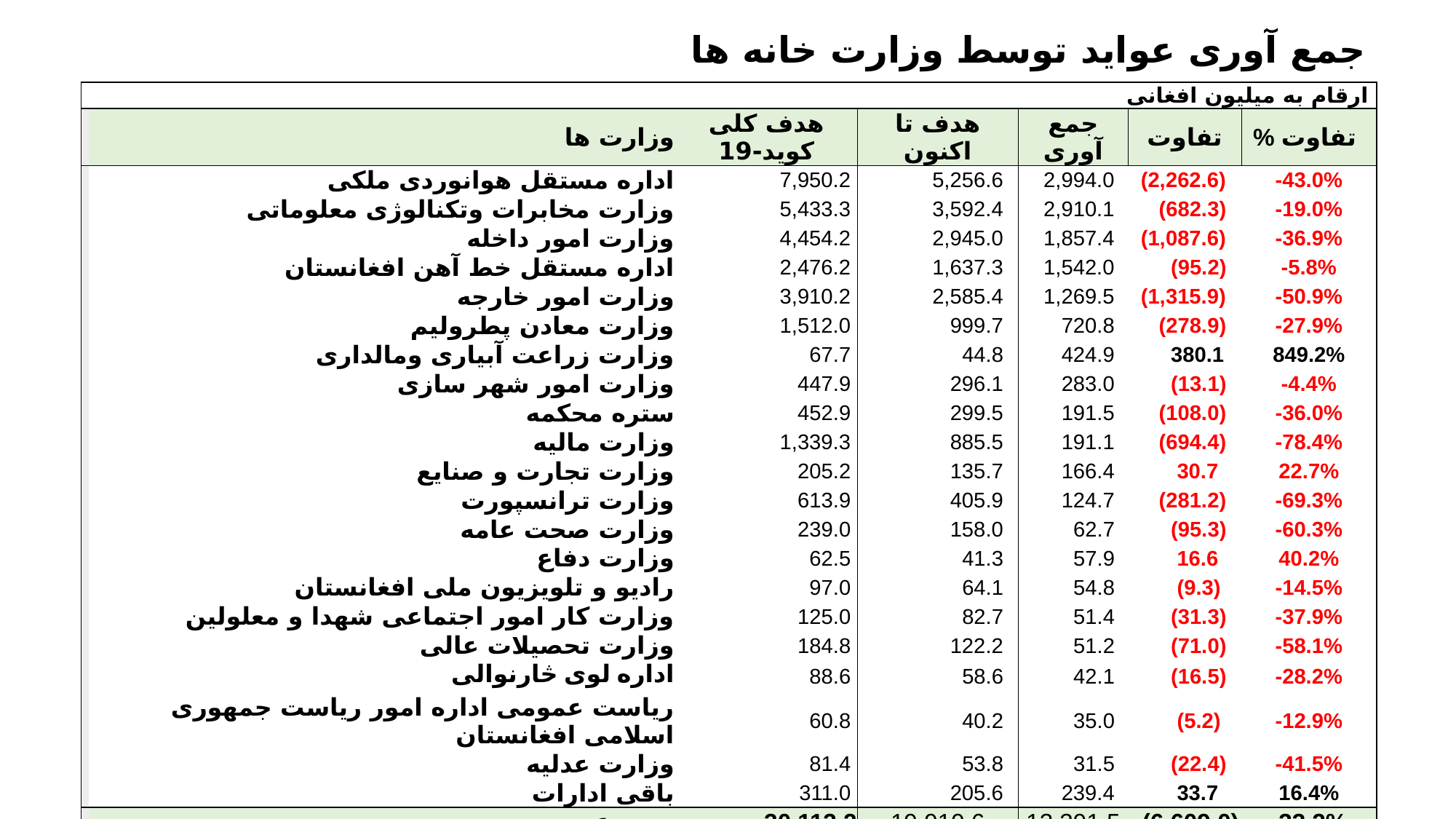

جمع آوری عواید توسط وزارت خانه ها
| ارقام به میلیون افغانی |  |  |  |  |  |  |
| --- | --- | --- | --- | --- | --- | --- |
|  | وزارت ها | هدف کلی کوید-19 | هدف تا اکنون | جمع آوری | تفاوت | % تفاوت |
|  | اداره مستقل هوانوردی ملکی | 7,950.2 | 5,256.6 | 2,994.0 | (2,262.6) | -43.0% |
|  | وزارت مخابرات وتکنالوژی معلوماتی | 5,433.3 | 3,592.4 | 2,910.1 | (682.3) | -19.0% |
|  | وزارت امور داخله | 4,454.2 | 2,945.0 | 1,857.4 | (1,087.6) | -36.9% |
|  | اداره مستقل خط آهن افغانستان | 2,476.2 | 1,637.3 | 1,542.0 | (95.2) | -5.8% |
|  | وزارت امور خارجه | 3,910.2 | 2,585.4 | 1,269.5 | (1,315.9) | -50.9% |
|  | وزارت معادن پطرولیم | 1,512.0 | 999.7 | 720.8 | (278.9) | -27.9% |
|  | وزارت زراعت آبیاری ومالداری | 67.7 | 44.8 | 424.9 | 380.1 | 849.2% |
|  | وزارت امور شهر سازی | 447.9 | 296.1 | 283.0 | (13.1) | -4.4% |
|  | ستره محکمه | 452.9 | 299.5 | 191.5 | (108.0) | -36.0% |
|  | وزارت مالیه | 1,339.3 | 885.5 | 191.1 | (694.4) | -78.4% |
|  | وزارت تجارت و صنایع | 205.2 | 135.7 | 166.4 | 30.7 | 22.7% |
|  | وزارت ترانسپورت | 613.9 | 405.9 | 124.7 | (281.2) | -69.3% |
|  | وزارت صحت عامه | 239.0 | 158.0 | 62.7 | (95.3) | -60.3% |
|  | وزارت دفاع | 62.5 | 41.3 | 57.9 | 16.6 | 40.2% |
|  | رادیو و تلویزیون ملی افغانستان | 97.0 | 64.1 | 54.8 | (9.3) | -14.5% |
|  | وزارت کار امور اجتماعی شهدا و معلولین | 125.0 | 82.7 | 51.4 | (31.3) | -37.9% |
|  | وزارت تحصیلات عالی | 184.8 | 122.2 | 51.2 | (71.0) | -58.1% |
|  | اداره لوی څارنوالی | 88.6 | 58.6 | 42.1 | (16.5) | -28.2% |
|  | ریاست عمومی اداره امور ریاست جمهوری اسلامی افغانستان | 60.8 | 40.2 | 35.0 | (5.2) | -12.9% |
|  | وزارت عدلیه | 81.4 | 53.8 | 31.5 | (22.4) | -41.5% |
|  | باقی ادارات | 311.0 | 205.6 | 239.4 | 33.7 | 16.4% |
|  | مجموع | 30,113.2 | 19,910.6 | 13,301.5 | (6,609.0) | -33.2% |